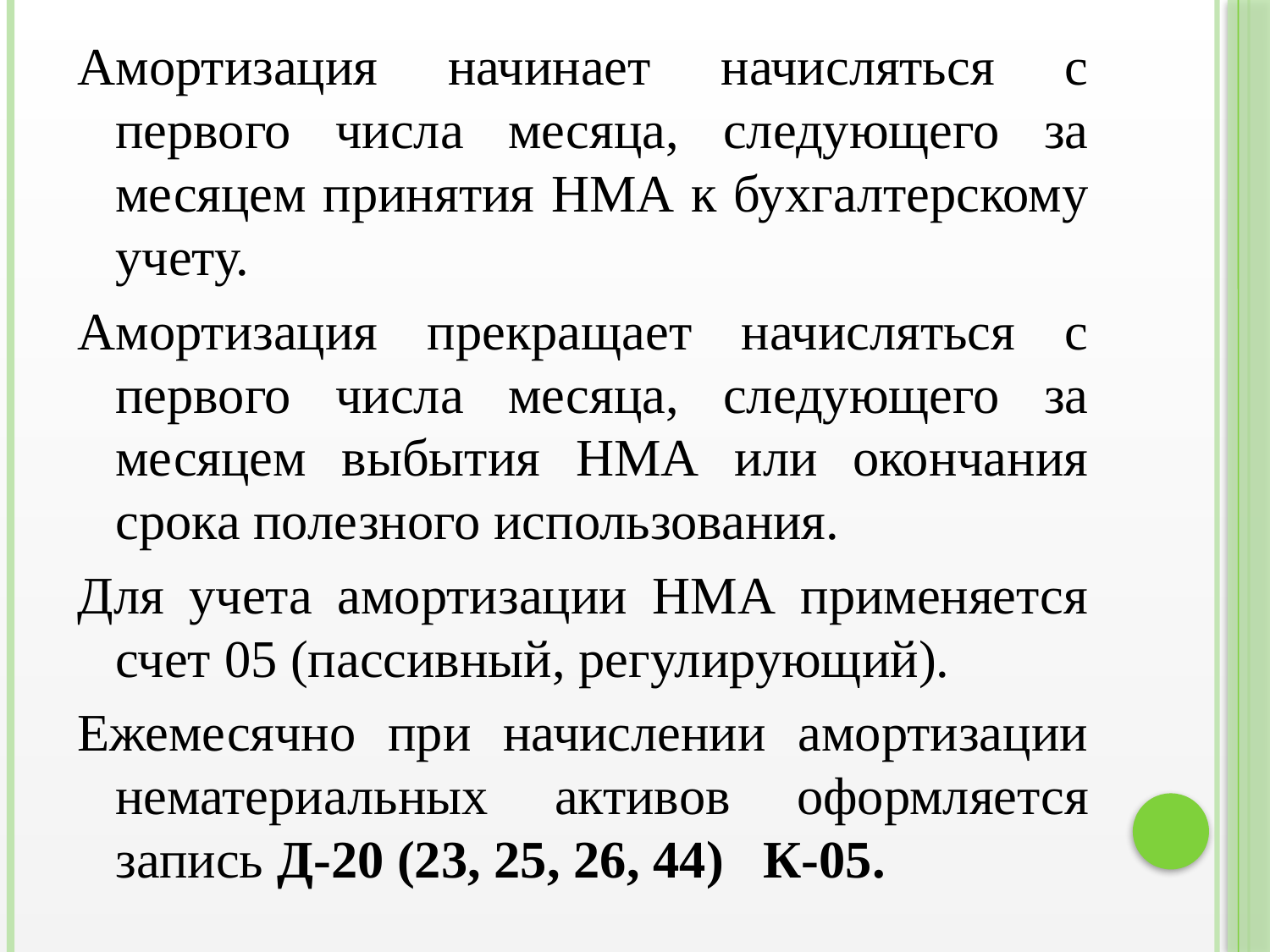

Амортизация начинает начисляться с первого числа месяца, следующего за месяцем принятия НМА к бухгалтерскому учету.
Амортизация прекращает начисляться с первого числа месяца, следующего за месяцем выбытия НМА или окончания срока полезного использования.
Для учета амортизации НМА применяется счет 05 (пассивный, регулирующий).
Ежемесячно при начислении амортизации нематериальных активов оформляется запись Д-20 (23, 25, 26, 44)   К-05.